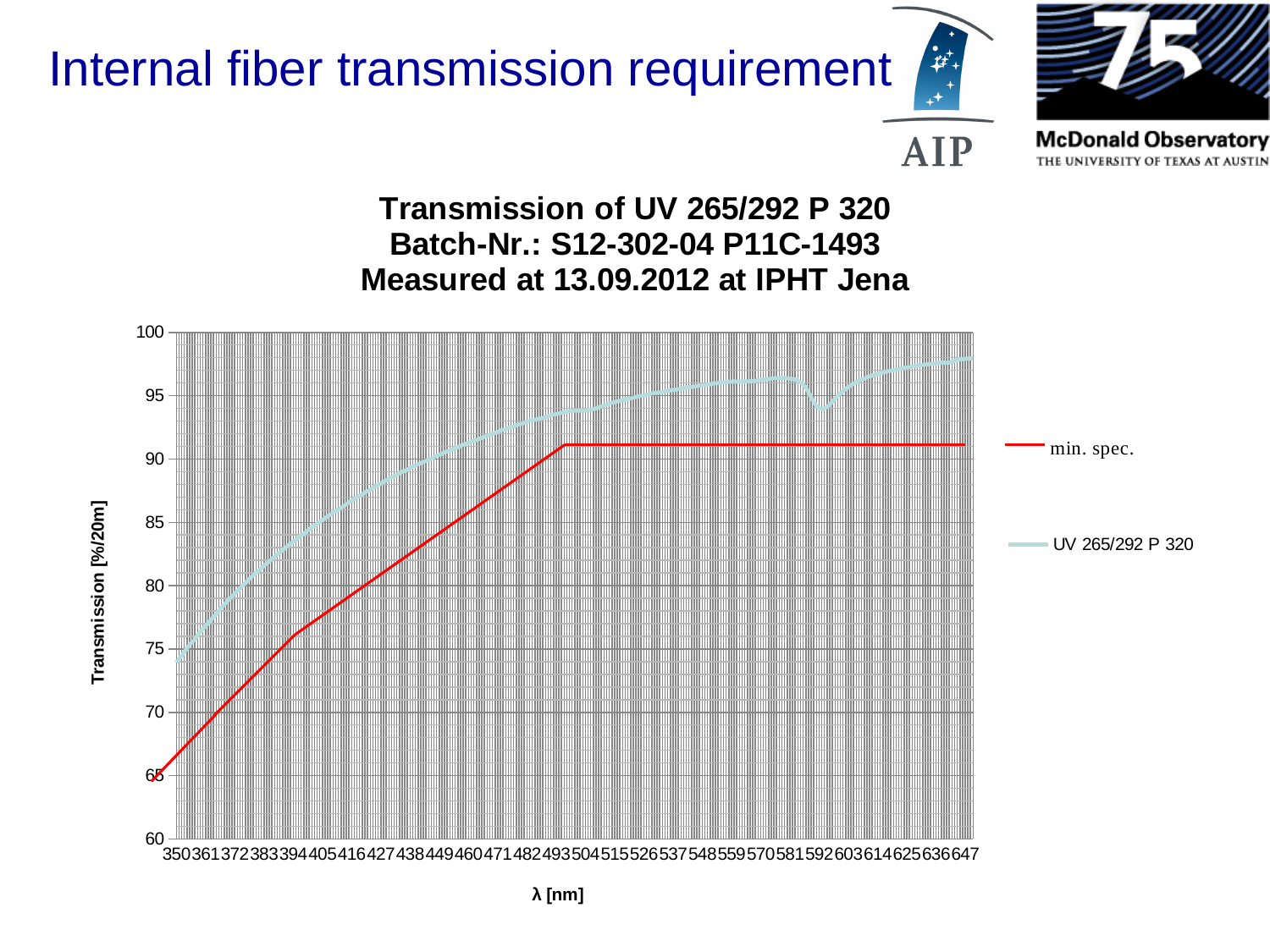

# Internal fiber transmission requirement

### Chart: Transmission of UV 265/292 P 320
Batch-Nr.: S12-302-04 P11C-1493
Measured at 13.09.2012 at IPHT Jena

| Category |  |
|---|---|
| 350.0 | 73.91606 |
| 351.0 | 74.18719 |
| 352.0 | 74.46915 |
| 353.0 | 74.77729 |
| 354.0 | 75.05818999999998 |
| 355.0 | 75.34200000000001 |
| 356.0 | 75.56368 |
| 357.0 | 75.76098 |
| 358.0 | 76.08374999999998 |
| 359.0 | 76.3123 |
| 360.0 | 76.59636 |
| 361.0 | 76.81112 |
| 362.0 | 77.0666 |
| 363.0 | 77.26477000000001 |
| 364.0 | 77.54449 |
| 365.0 | 77.72122 |
| 366.0 | 77.98748 |
| 367.0 | 78.29839 |
| 368.0 | 78.48353 |
| 369.0 | 78.71591 |
| 370.0 | 78.95862 |
| 371.0 | 79.13997 |
| 372.0 | 79.37206999999998 |
| 373.0 | 79.58996 |
| 374.0 | 79.77451 |
| 375.0 | 80.03507 |
| 376.0 | 80.16011 |
| 377.0 | 80.44544 |
| 378.0 | 80.61455 |
| 379.0 | 80.83872999999998 |
| 380.0 | 81.00472 |
| 381.0 | 81.16087999999998 |
| 382.0 | 81.35573999999993 |
| 383.0 | 81.59028 |
| 384.0 | 81.74375 |
| 385.0 | 81.90484 |
| 386.0 | 82.11695 |
| 387.0 | 82.26747 |
| 388.0 | 82.46316 |
| 389.0 | 82.62417999999998 |
| 390.0 | 82.77214999999998 |
| 391.0 | 82.97958 |
| 392.0 | 83.15157999999998 |
| 393.0 | 83.31481 |
| 394.0 | 83.46481 |
| 395.0 | 83.60707 |
| 396.0 | 83.77588999999998 |
| 397.0 | 83.94751 |
| 398.0 | 84.08527999999998 |
| 399.0 | 84.2672 |
| 400.0 | 84.45487 |
| 401.0 | 84.61672999999998 |
| 402.0 | 84.76399 |
| 403.0 | 84.88362 |
| 404.0 | 85.02884999999998 |
| 405.0 | 85.18723 |
| 406.0 | 85.29527 |
| 407.0 | 85.48397000000001 |
| 408.0 | 85.58677999999998 |
| 409.0 | 85.77487999999998 |
| 410.0 | 85.91924 |
| 411.0 | 85.99956 |
| 412.0 | 86.14856 |
| 413.0 | 86.27984999999998 |
| 414.0 | 86.41256 |
| 415.0 | 86.59812 |
| 416.0 | 86.69168 |
| 417.0 | 86.84503999999998 |
| 418.0 | 86.97672999999998 |
| 419.0 | 87.11484 |
| 420.0 | 87.20579999999998 |
| 421.0 | 87.36625 |
| 422.0 | 87.46659 |
| 423.0 | 87.55911 |
| 424.0 | 87.73576999999997 |
| 425.0 | 87.83324 |
| 426.0 | 87.94807 |
| 427.0 | 88.08473 |
| 428.0 | 88.19013 |
| 429.0 | 88.31913 |
| 430.0 | 88.42343 |
| 431.0 | 88.55477999999998 |
| 432.0 | 88.64432 |
| 433.0 | 88.74863 |
| 434.0 | 88.87253999999994 |
| 435.0 | 88.99581 |
| 436.0 | 89.05673999999998 |
| 437.0 | 89.17285999999994 |
| 438.0 | 89.29029 |
| 439.0 | 89.40606 |
| 440.0 | 89.48959 |
| 441.0 | 89.58552 |
| 442.0 | 89.66579999999998 |
| 443.0 | 89.76136 |
| 444.0 | 89.84915 |
| 445.0 | 89.96106 |
| 446.0 | 90.04862 |
| 447.0 | 90.13737999999998 |
| 448.0 | 90.25819 |
| 449.0 | 90.34827000000001 |
| 450.0 | 90.41086 |
| 451.0 | 90.52807999999995 |
| 452.0 | 90.60517999999998 |
| 453.0 | 90.66777 |
| 454.0 | 90.76106 |
| 455.0 | 90.84874999999998 |
| 456.0 | 90.94126 |
| 457.0 | 91.0381 |
| 458.0 | 91.11739 |
| 459.0 | 91.20061 |
| 460.0 | 91.27599999999998 |
| 461.0 | 91.34129 |
| 462.0 | 91.44855 |
| 463.0 | 91.49029 |
| 464.0 | 91.5869 |
| 465.0 | 91.67735999999998 |
| 466.0 | 91.76602 |
| 467.0 | 91.83323 |
| 468.0 | 91.88371999999998 |
| 469.0 | 91.98318 |
| 470.0 | 92.06198 |
| 471.0 | 92.12618999999998 |
| 472.0 | 92.24887 |
| 473.0 | 92.30355 |
| 474.0 | 92.36036 |
| 475.0 | 92.44746 |
| 476.0 | 92.5078 |
| 477.0 | 92.55114 |
| 478.0 | 92.68145 |
| 479.0 | 92.74261 |
| 480.0 | 92.77965 |
| 481.0 | 92.84532999999998 |
| 482.0 | 92.93613 |
| 483.0 | 93.03171 |
| 484.0 | 93.06572 |
| 485.0 | 93.10275999999998 |
| 486.0 | 93.15542999999998 |
| 487.0 | 93.18925 |
| 488.0 | 93.2377 |
| 489.0 | 93.2999 |
| 490.0 | 93.37513999999994 |
| 491.0 | 93.45679 |
| 492.0 | 93.51261 |
| 493.0 | 93.54381 |
| 494.0 | 93.59234999999998 |
| 495.0 | 93.65574999999994 |
| 496.0 | 93.70496 |
| 497.0 | 93.74136 |
| 498.0 | 93.76305 |
| 499.0 | 93.7971 |
| 500.0 | 93.82026 |
| 501.0 | 93.81933999999998 |
| 502.0 | 93.82003999999998 |
| 503.0 | 93.81894 |
| 504.0 | 93.82896999999998 |
| 505.0 | 93.86411 |
| 506.0 | 93.88840999999998 |
| 507.0 | 93.95073999999998 |
| 508.0 | 94.00105 |
| 509.0 | 94.06203 |
| 510.0 | 94.16441 |
| 511.0 | 94.22806999999997 |
| 512.0 | 94.28742 |
| 513.0 | 94.37106999999997 |
| 514.0 | 94.432 |
| 515.0 | 94.49285 |
| 516.0 | 94.54783 |
| 517.0 | 94.59101 |
| 518.0 | 94.64937 |
| 519.0 | 94.70239999999998 |
| 520.0 | 94.74352 |
| 521.0 | 94.78397 |
| 522.0 | 94.8346 |
| 523.0 | 94.88875999999998 |
| 524.0 | 94.94012 |
| 525.0 | 94.98436 |
| 526.0 | 95.01846 |
| 527.0 | 95.06783 |
| 528.0 | 95.12103 |
| 529.0 | 95.16896999999997 |
| 530.0 | 95.21604 |
| 531.0 | 95.22706 |
| 532.0 | 95.25638999999998 |
| 533.0 | 95.30816 |
| 534.0 | 95.35212999999997 |
| 535.0 | 95.38142 |
| 536.0 | 95.42114 |
| 537.0 | 95.45786 |
| 538.0 | 95.47294999999998 |
| 539.0 | 95.51273 |
| 540.0 | 95.56206 |
| 541.0 | 95.58736 |
| 542.0 | 95.61807999999998 |
| 543.0 | 95.66487999999998 |
| 544.0 | 95.68693999999998 |
| 545.0 | 95.7174 |
| 546.0 | 95.76161 |
| 547.0 | 95.79623 |
| 548.0 | 95.82612 |
| 549.0 | 95.8374 |
| 550.0 | 95.88132 |
| 551.0 | 95.907 |
| 552.0 | 95.9502 |
| 553.0 | 95.9737 |
| 554.0 | 96.0006 |
| 555.0 | 96.01988 |
| 556.0 | 96.04598 |
| 557.0 | 96.07206999999998 |
| 558.0 | 96.0955 |
| 559.0 | 96.11239999999998 |
| 560.0 | 96.1242 |
| 561.0 | 96.11761 |
| 562.0 | 96.12492 |
| 563.0 | 96.13056 |
| 564.0 | 96.12555999999998 |
| 565.0 | 96.12801999999998 |
| 566.0 | 96.14517999999998 |
| 567.0 | 96.15285999999998 |
| 568.0 | 96.16594999999998 |
| 569.0 | 96.21472 |
| 570.0 | 96.25661 |
| 571.0 | 96.26746 |
| 572.0 | 96.29375 |
| 573.0 | 96.30896999999997 |
| 574.0 | 96.36282999999997 |
| 575.0 | 96.37610999999998 |
| 576.0 | 96.37552999999998 |
| 577.0 | 96.38419 |
| 578.0 | 96.39187 |
| 579.0 | 96.38984999999998 |
| 580.0 | 96.37462 |
| 581.0 | 96.34302 |
| 582.0 | 96.31742 |
| 583.0 | 96.26721 |
| 584.0 | 96.16907999999998 |
| 585.0 | 96.06232999999997 |
| 586.0 | 95.89479 |
| 587.0 | 95.62293999999994 |
| 588.0 | 95.26209 |
| 589.0 | 94.86683999999998 |
| 590.0 | 94.50523 |
| 591.0 | 94.1776 |
| 592.0 | 94.00108 |
| 593.0 | 93.95219 |
| 594.0 | 94.00239999999998 |
| 595.0 | 94.11257999999998 |
| 596.0 | 94.30718 |
| 597.0 | 94.52178999999998 |
| 598.0 | 94.76231 |
| 599.0 | 94.97739 |
| 600.0 | 95.17724 |
| 601.0 | 95.35537999999993 |
| 602.0 | 95.53185 |
| 603.0 | 95.67855999999998 |
| 604.0 | 95.82866999999997 |
| 605.0 | 95.9471 |
| 606.0 | 96.06497 |
| 607.0 | 96.16674999999998 |
| 608.0 | 96.2763 |
| 609.0 | 96.332 |
| 610.0 | 96.45213 |
| 611.0 | 96.51993 |
| 612.0 | 96.58747 |
| 613.0 | 96.65985999999998 |
| 614.0 | 96.71983 |
| 615.0 | 96.77972 |
| 616.0 | 96.83168 |
| 617.0 | 96.88298999999998 |
| 618.0 | 96.93019 |
| 619.0 | 96.96818 |
| 620.0 | 97.0114 |
| 621.0 | 97.05246999999999 |
| 622.0 | 97.09718 |
| 623.0 | 97.14376 |
| 624.0 | 97.20354 |
| 625.0 | 97.22606 |
| 626.0 | 97.24897 |
| 627.0 | 97.29562 |
| 628.0 | 97.33747 |
| 629.0 | 97.37347999999994 |
| 630.0 | 97.39827 |
| 631.0 | 97.42413 |
| 632.0 | 97.45161 |
| 633.0 | 97.47336999999997 |
| 634.0 | 97.51294 |
| 635.0 | 97.54496 |
| 636.0 | 97.57163000000001 |
| 637.0 | 97.58368 |
| 638.0 | 97.60717 |
| 639.0 | 97.61823 |
| 640.0 | 97.59270999999998 |
| 641.0 | 97.61036 |
| 642.0 | 97.66898999999998 |
| 643.0 | 97.74481 |
| 644.0 | 97.83076999999999 |
| 645.0 | 97.88068 |
| 646.0 | 97.88136 |
| 647.0 | 97.90753 |
| 648.0 | 97.92623 |
| 649.0 | 97.95191 |
| 650.0 | 97.95108 |